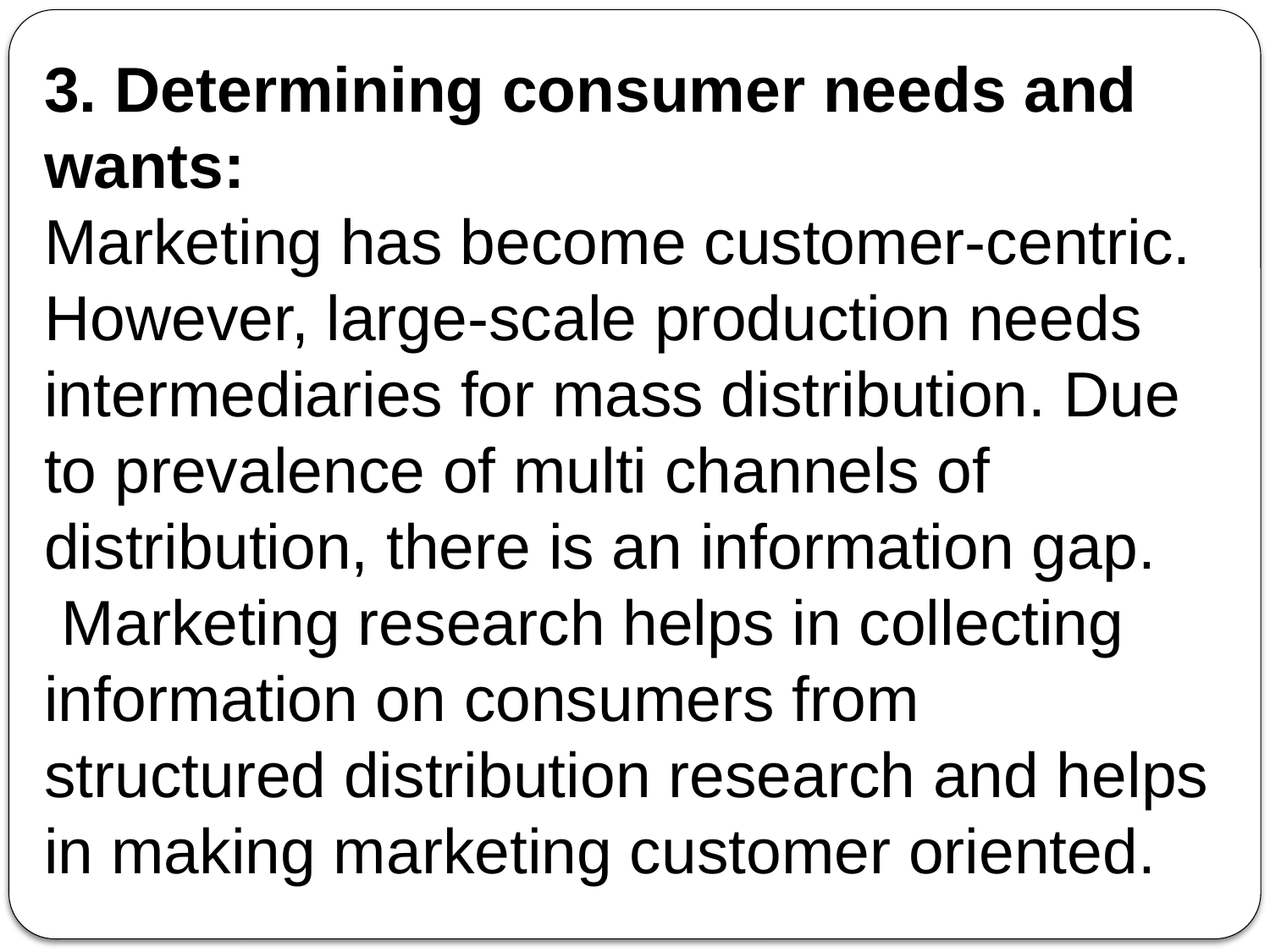

3. Determining consumer needs and wants:
Marketing has become customer-centric. However, large-scale production needs intermediaries for mass distribution. Due to prevalence of multi channels of distribution, there is an information gap.
 Marketing research helps in collecting information on consumers from structured distribution research and helps in making marketing customer oriented.